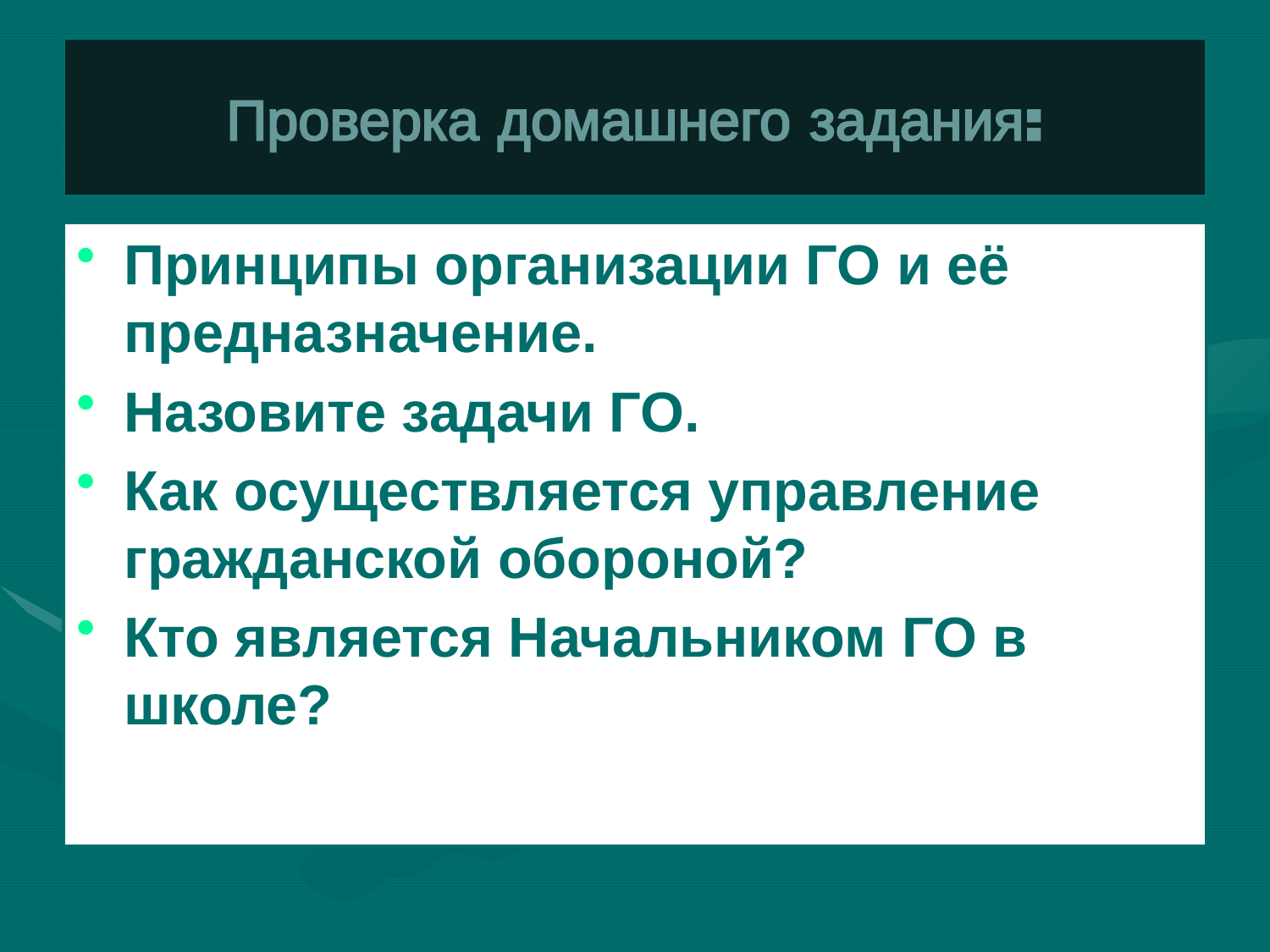

# Проверка домашнего задания:
Принципы организации ГО и её предназначение.
Назовите задачи ГО.
Как осуществляется управление гражданской обороной?
Кто является Начальником ГО в школе?